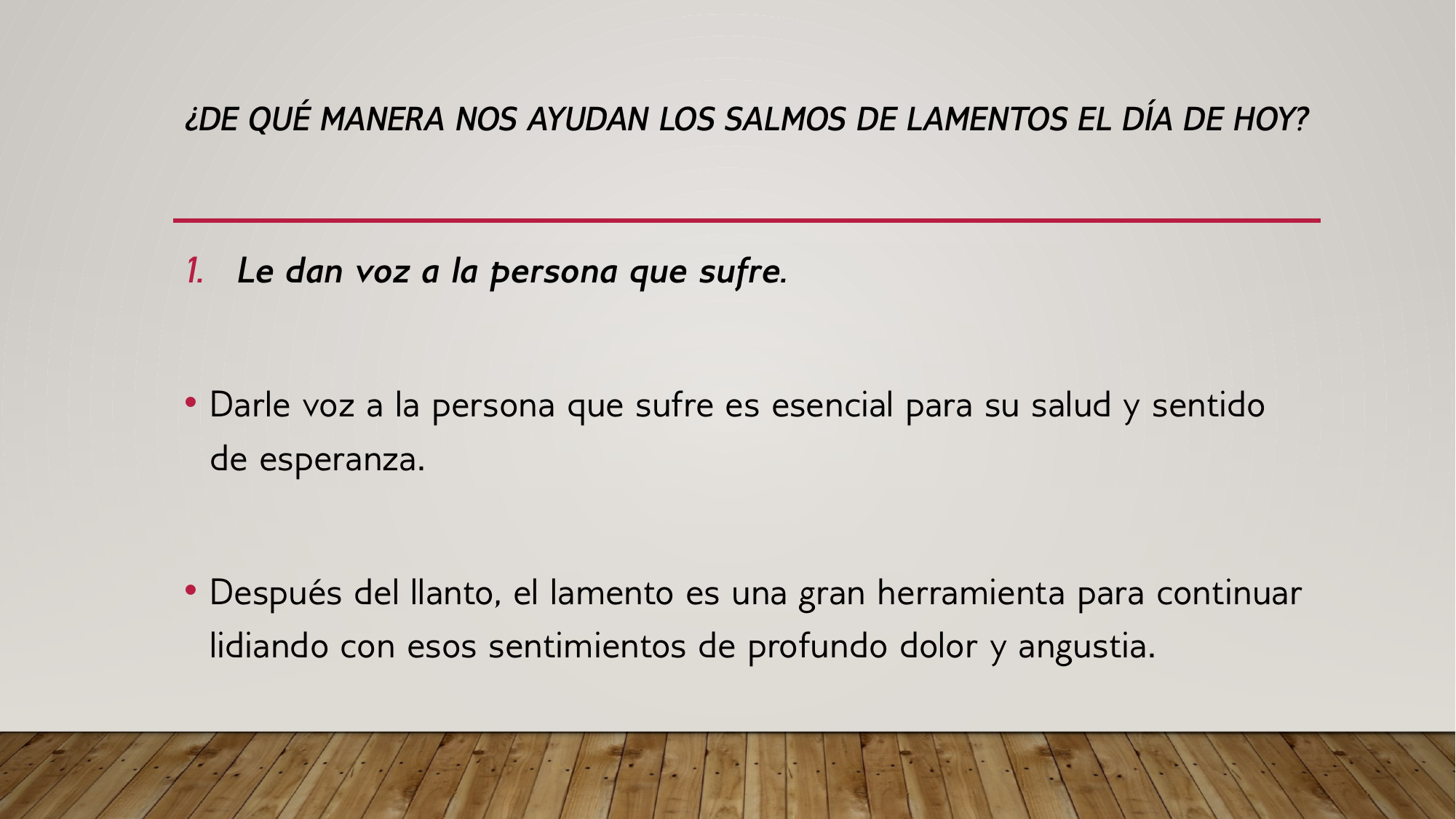

# ¿De qué manera nos ayudan los salmos de lamentos el día de hoy?
Le dan voz a la persona que sufre.

Darle voz a la persona que sufre es esencial para su salud y sentido de esperanza.

Después del llanto, el lamento es una gran herramienta para continuar lidiando con esos sentimientos de profundo dolor y angustia.